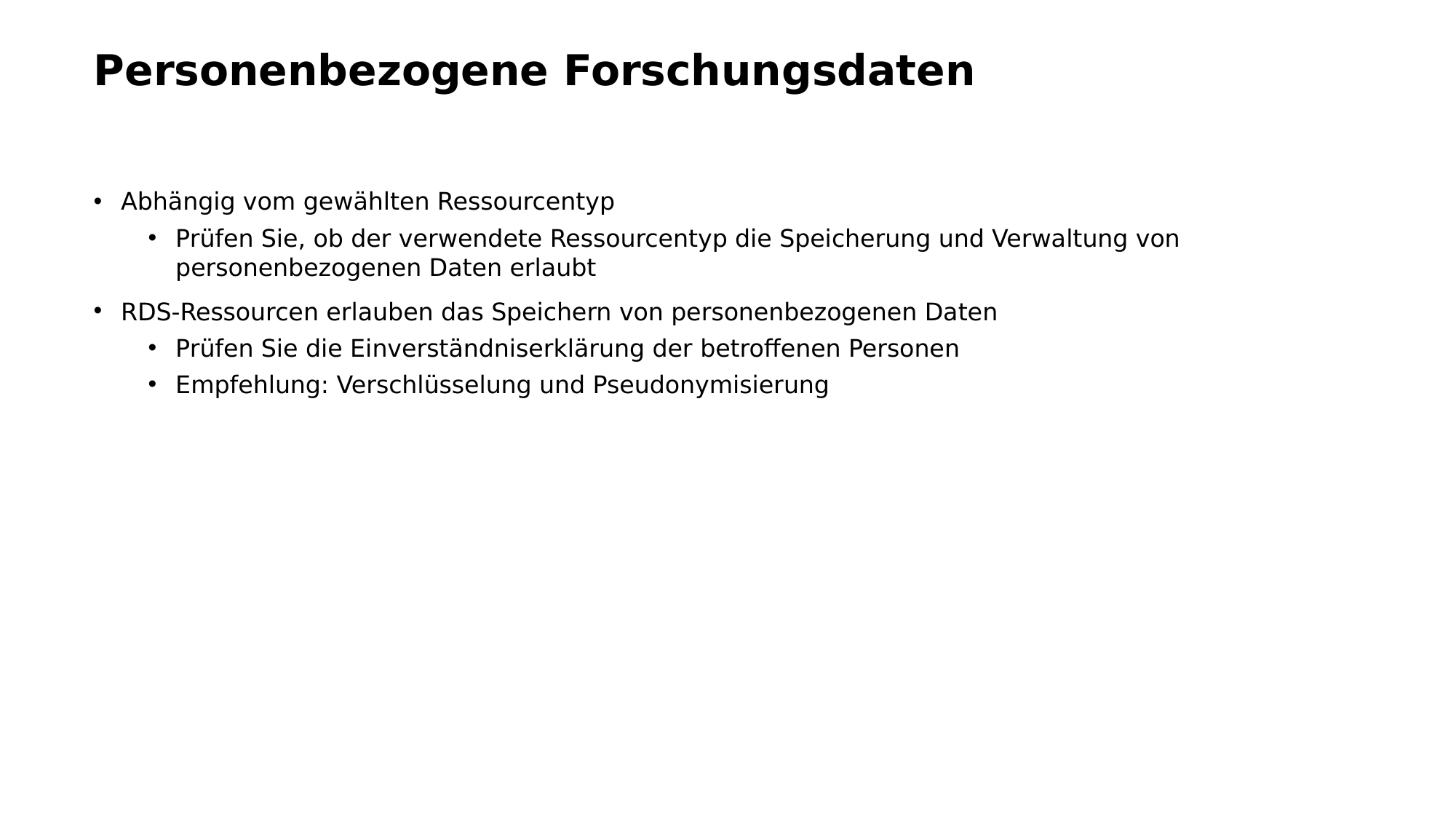

# Personenbezogene Forschungsdaten
Abhängig vom gewählten Ressourcentyp
Prüfen Sie, ob der verwendete Ressourcentyp die Speicherung und Verwaltung von personenbezogenen Daten erlaubt
RDS-Ressourcen erlauben das Speichern von personenbezogenen Daten
Prüfen Sie die Einverständniserklärung der betroffenen Personen
Empfehlung: Verschlüsselung und Pseudonymisierung